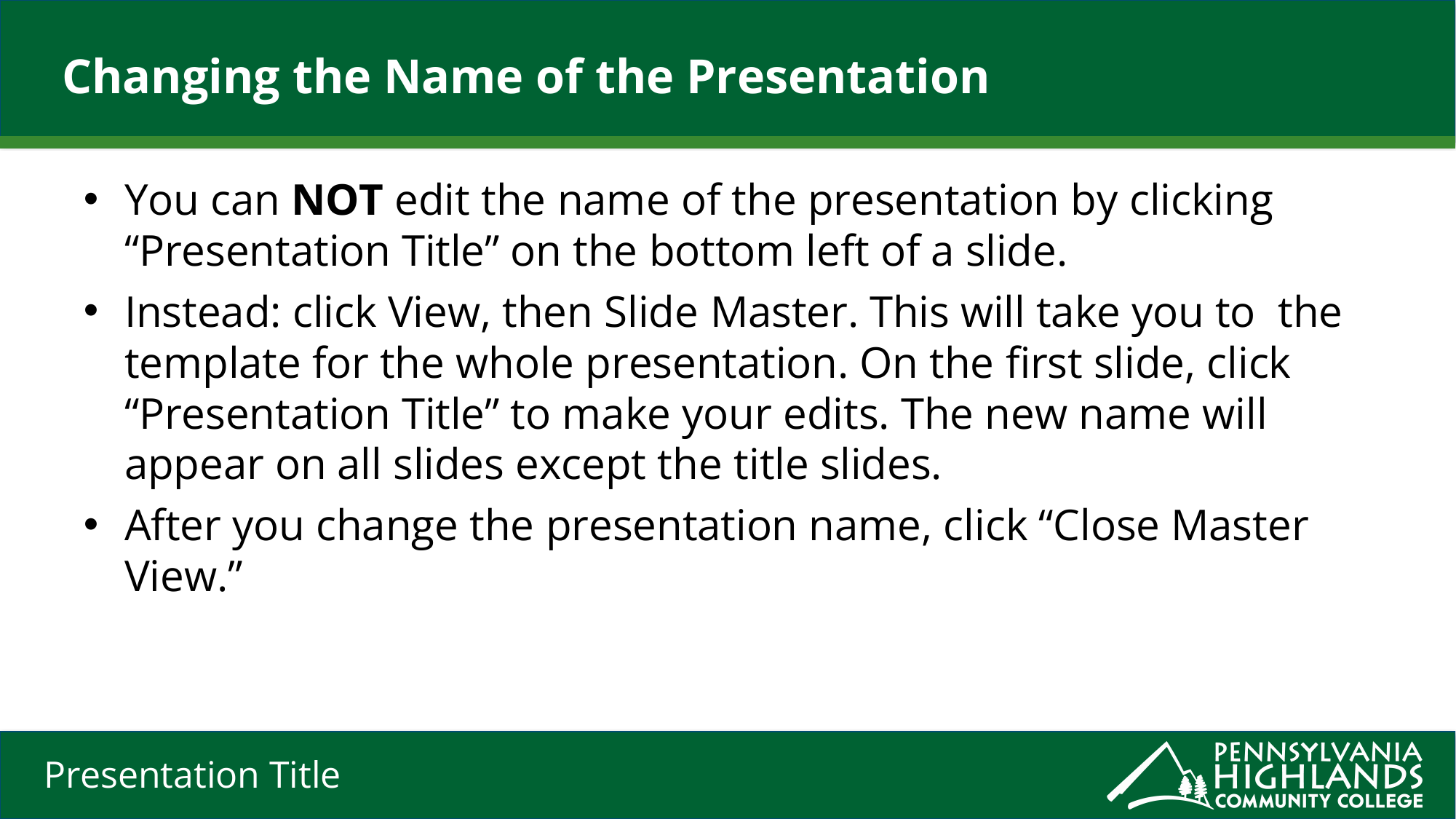

# Changing the Name of the Presentation
You can NOT edit the name of the presentation by clicking  “Presentation Title” on the bottom left of a slide.
Instead: click View, then Slide Master. This will take you to  the template for the whole presentation. On the first slide, click “Presentation Title” to make your edits. The new name will appear on all slides except the title slides.
After you change the presentation name, click “Close Master View.”